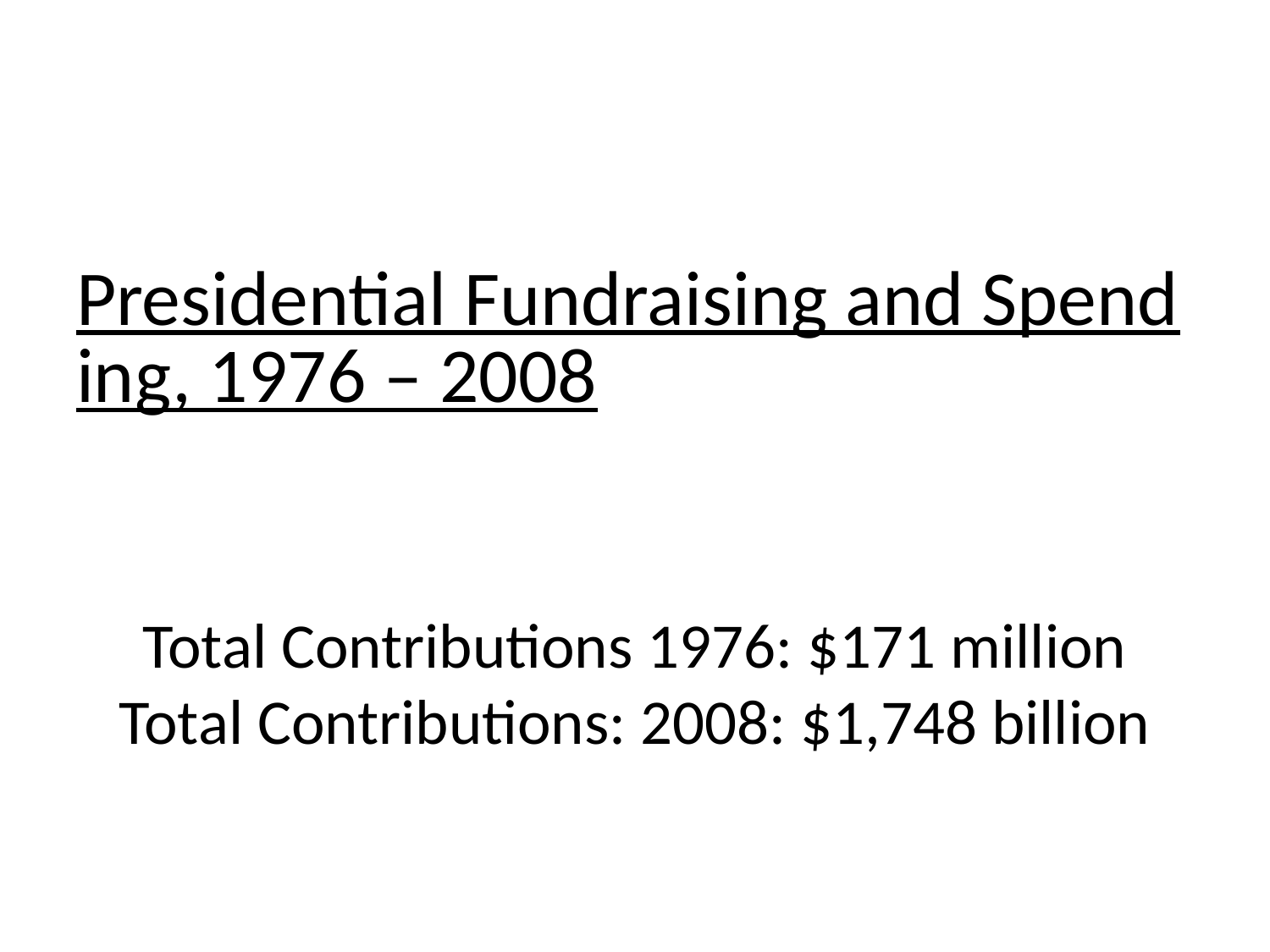

# Presidential Fundraising and Spending, 1976 – 2008 Total Contributions 1976: $171 million Total Contributions: 2008: $1,748 billion